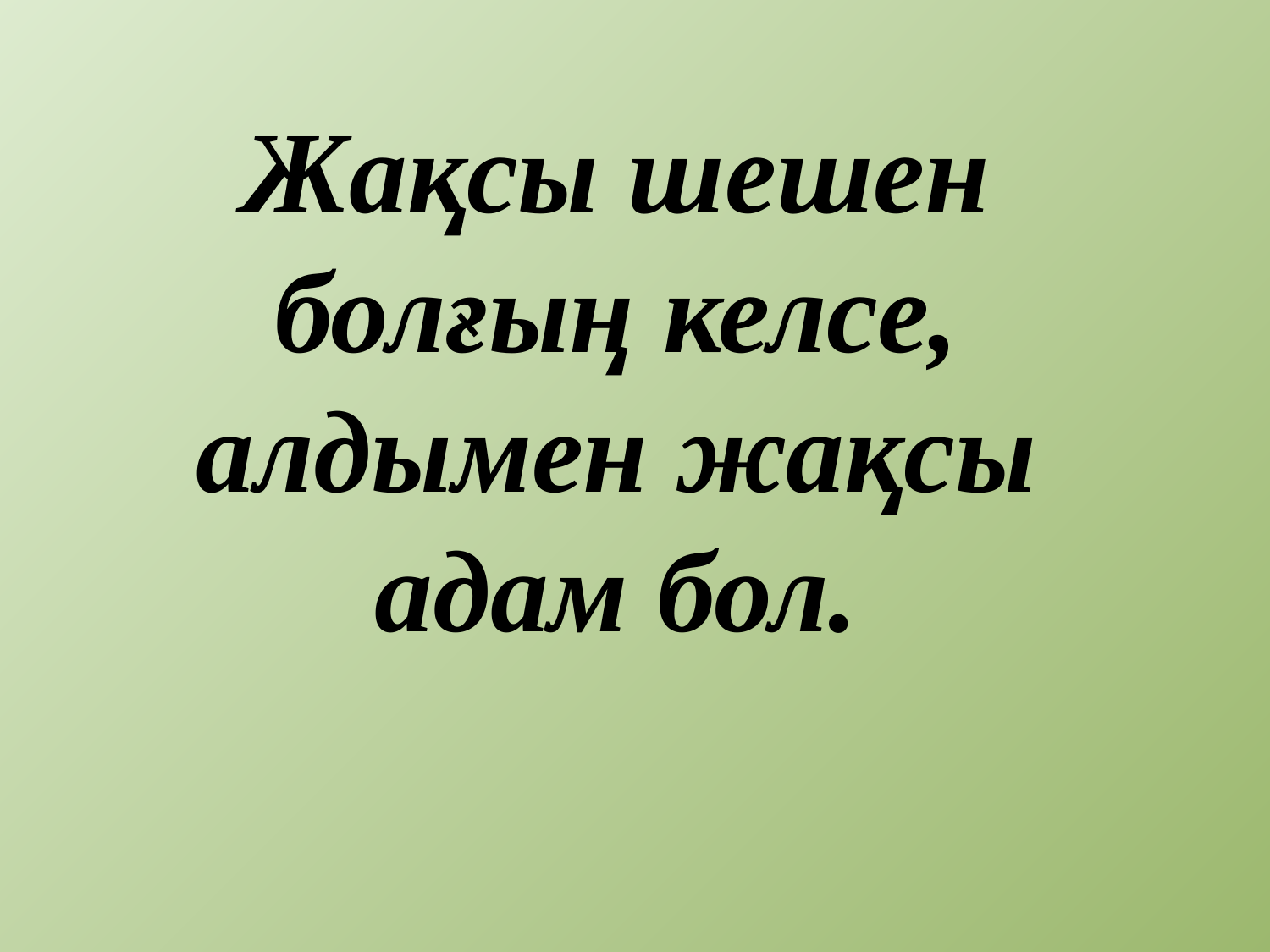

# Жақсы шешен болғың келсе, алдымен жақсы адам бол.